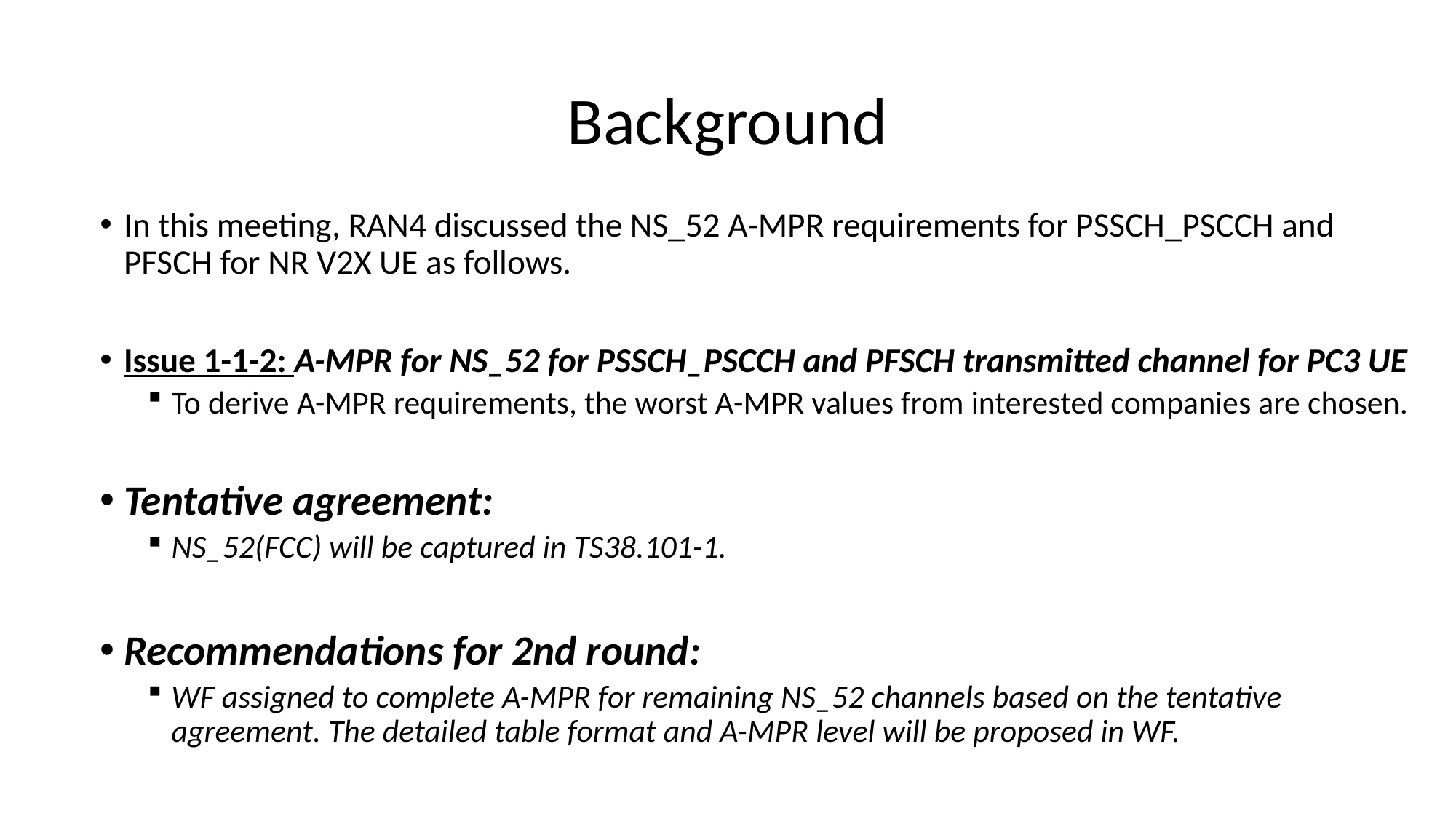

# Background
In this meeting, RAN4 discussed the NS_52 A-MPR requirements for PSSCH_PSCCH and PFSCH for NR V2X UE as follows.

Issue 1-1-2: A-MPR for NS_52 for PSSCH_PSCCH and PFSCH transmitted channel for PC3 UE
To derive A-MPR requirements, the worst A-MPR values from interested companies are chosen.

Tentative agreement:
NS_52(FCC) will be captured in TS38.101-1.

Recommendations for 2nd round:
WF assigned to complete A-MPR for remaining NS_52 channels based on the tentative agreement. The detailed table format and A-MPR level will be proposed in WF.